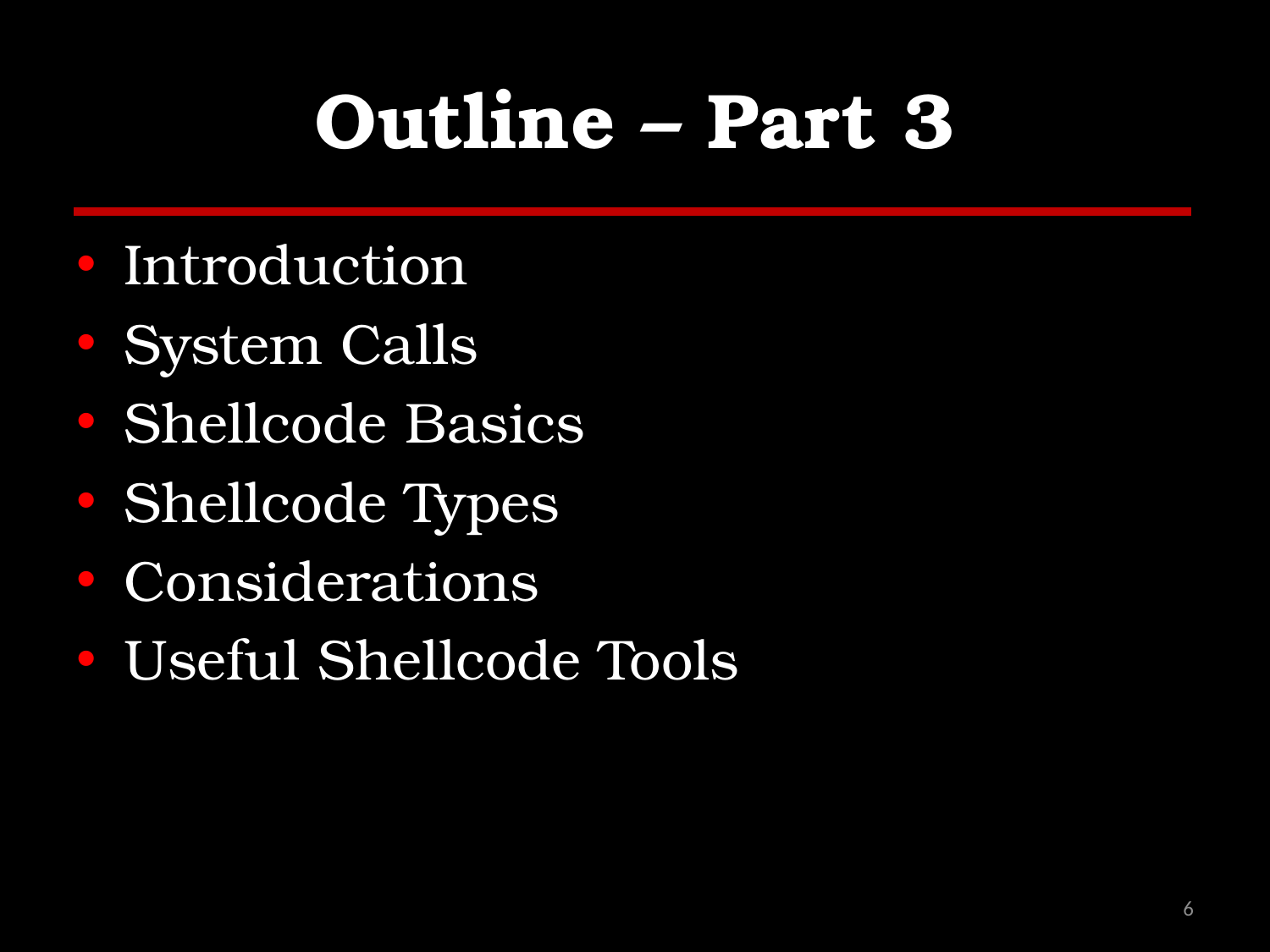

# Outline – Part 3
Introduction
System Calls
Shellcode Basics
Shellcode Types
Considerations
Useful Shellcode Tools
6